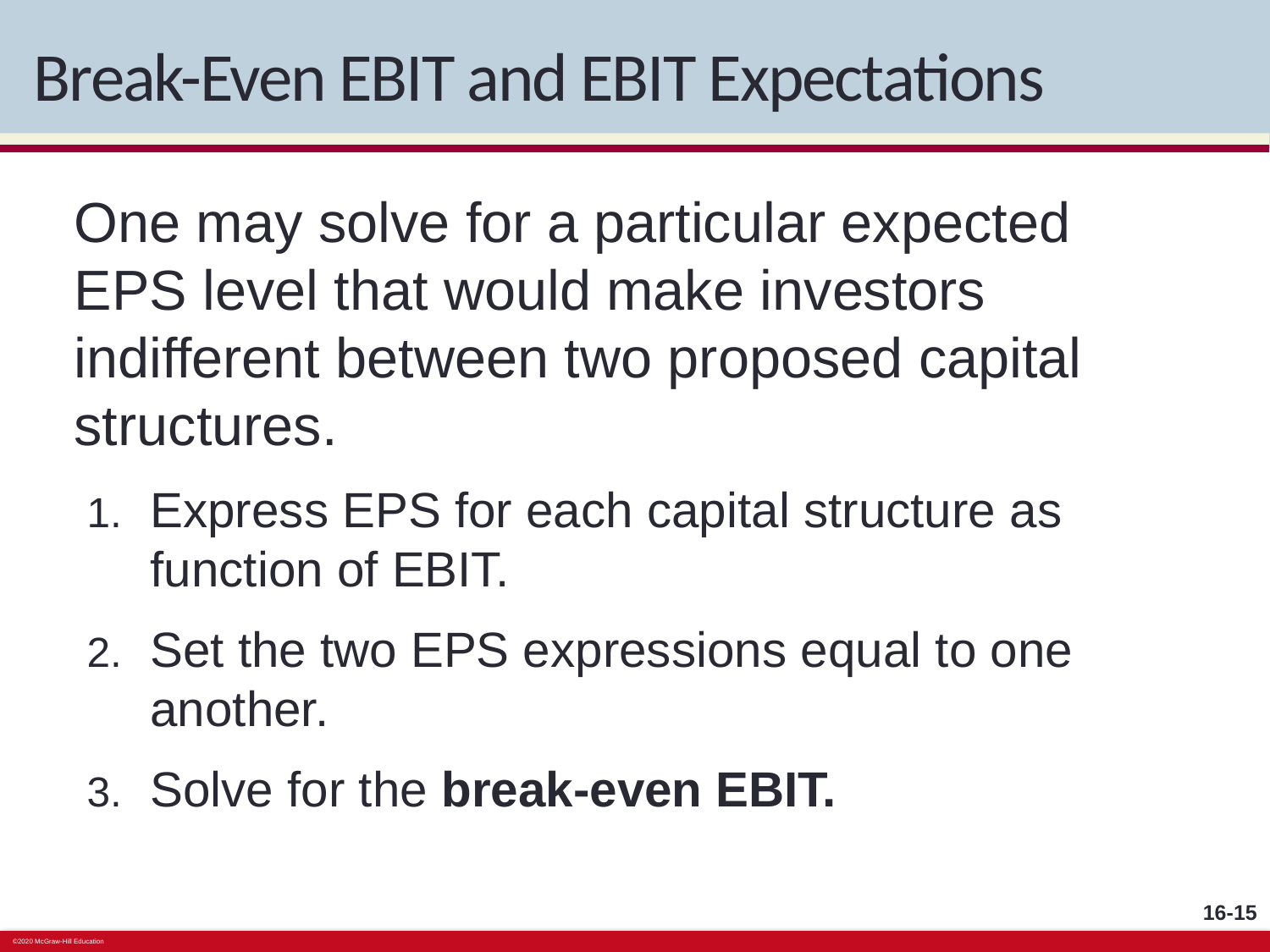

# Break-Even EBIT and EBIT Expectations
One may solve for a particular expected EPS level that would make investors indifferent between two proposed capital structures.
Express EPS for each capital structure as function of EBIT.
Set the two EPS expressions equal to one another.
Solve for the break-even EBIT.